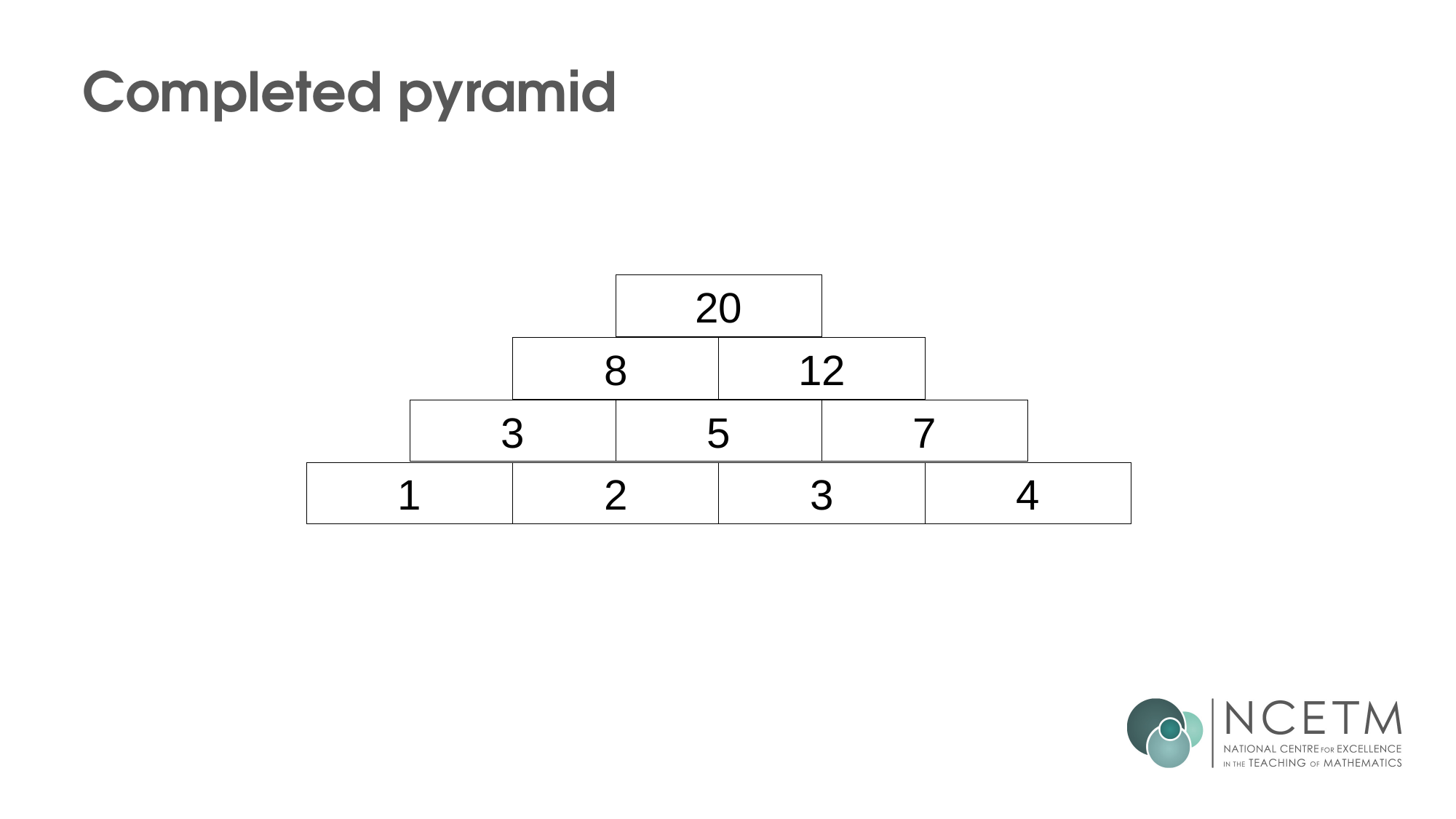

# Completed pyramid
20
8
12
3
5
7
1
2
3
4